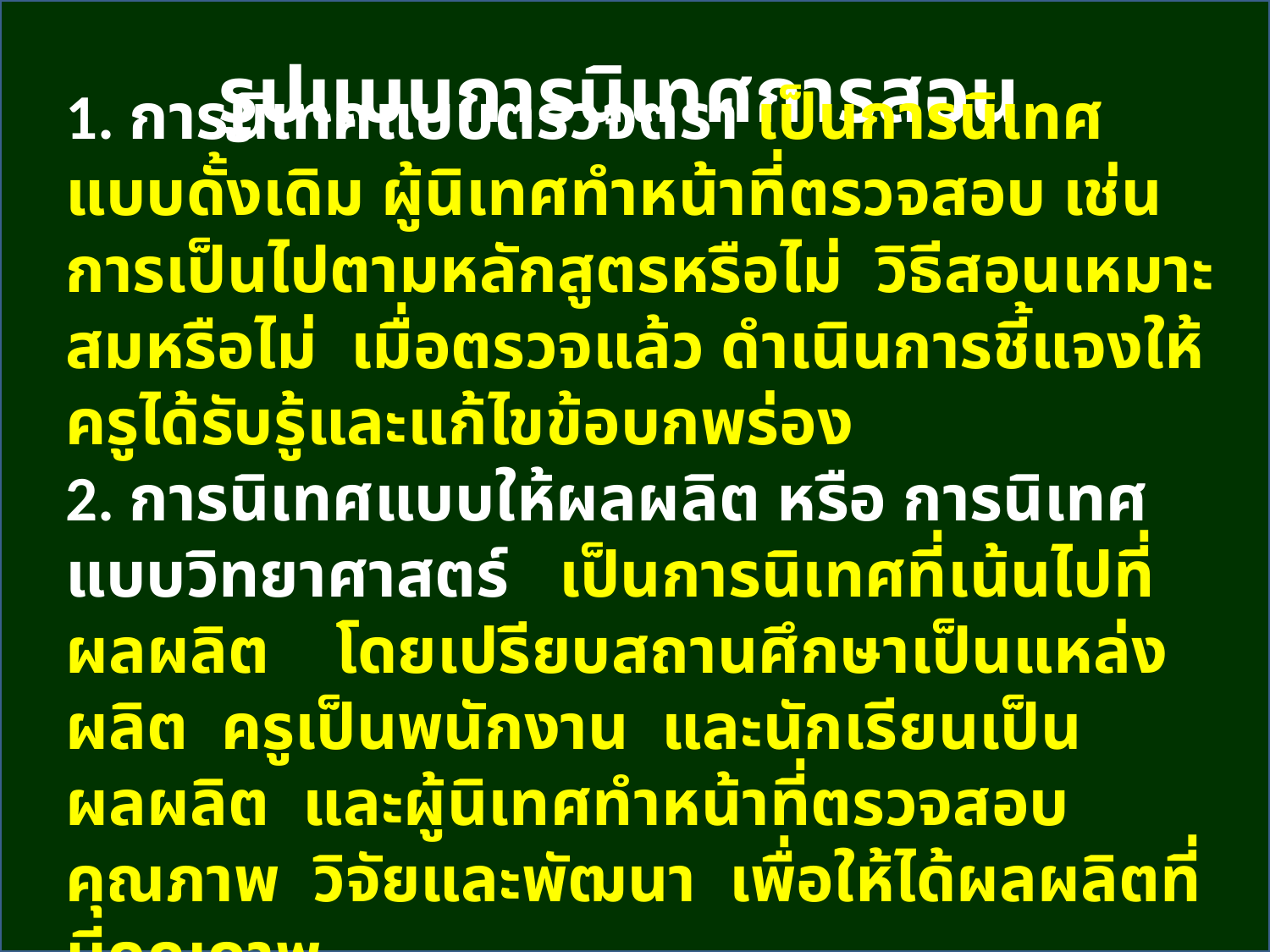

รูปแบบการนิเทศการสอน

1. การนิเทศแบบตรวจตรา เป็นการนิเทศแบบดั้งเดิม ผู้นิเทศทำหน้าที่ตรวจสอบ เช่น การเป็นไปตามหลักสูตรหรือไม่  วิธีสอนเหมาะสมหรือไม่  เมื่อตรวจแล้ว ดำเนินการชี้แจงให้ครูได้รับรู้และแก้ไขข้อบกพร่อง
2. การนิเทศแบบให้ผลผลิต หรือ การนิเทศแบบวิทยาศาสตร์   เป็นการนิเทศที่เน้นไปที่ผลผลิต    โดยเปรียบสถานศึกษาเป็นแหล่งผลิต  ครูเป็นพนักงาน  และนักเรียนเป็นผลผลิต  และผู้นิเทศทำหน้าที่ตรวจสอบคุณภาพ  วิจัยและพัฒนา  เพื่อให้ได้ผลผลิตที่มีคุณภาพ